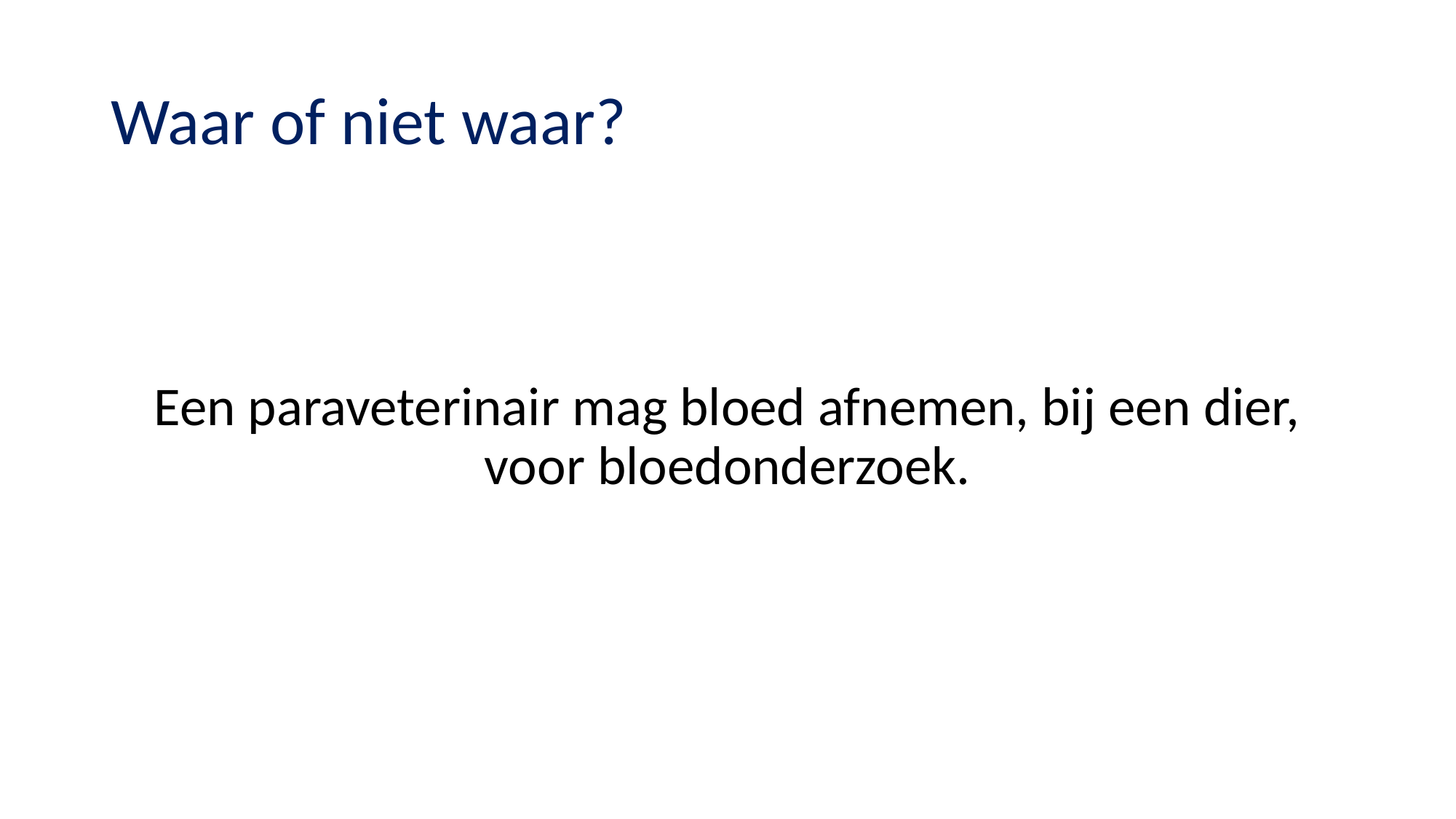

# Waar of niet waar?

Een paraveterinair mag bloed afnemen, bij een dier, voor bloedonderzoek.